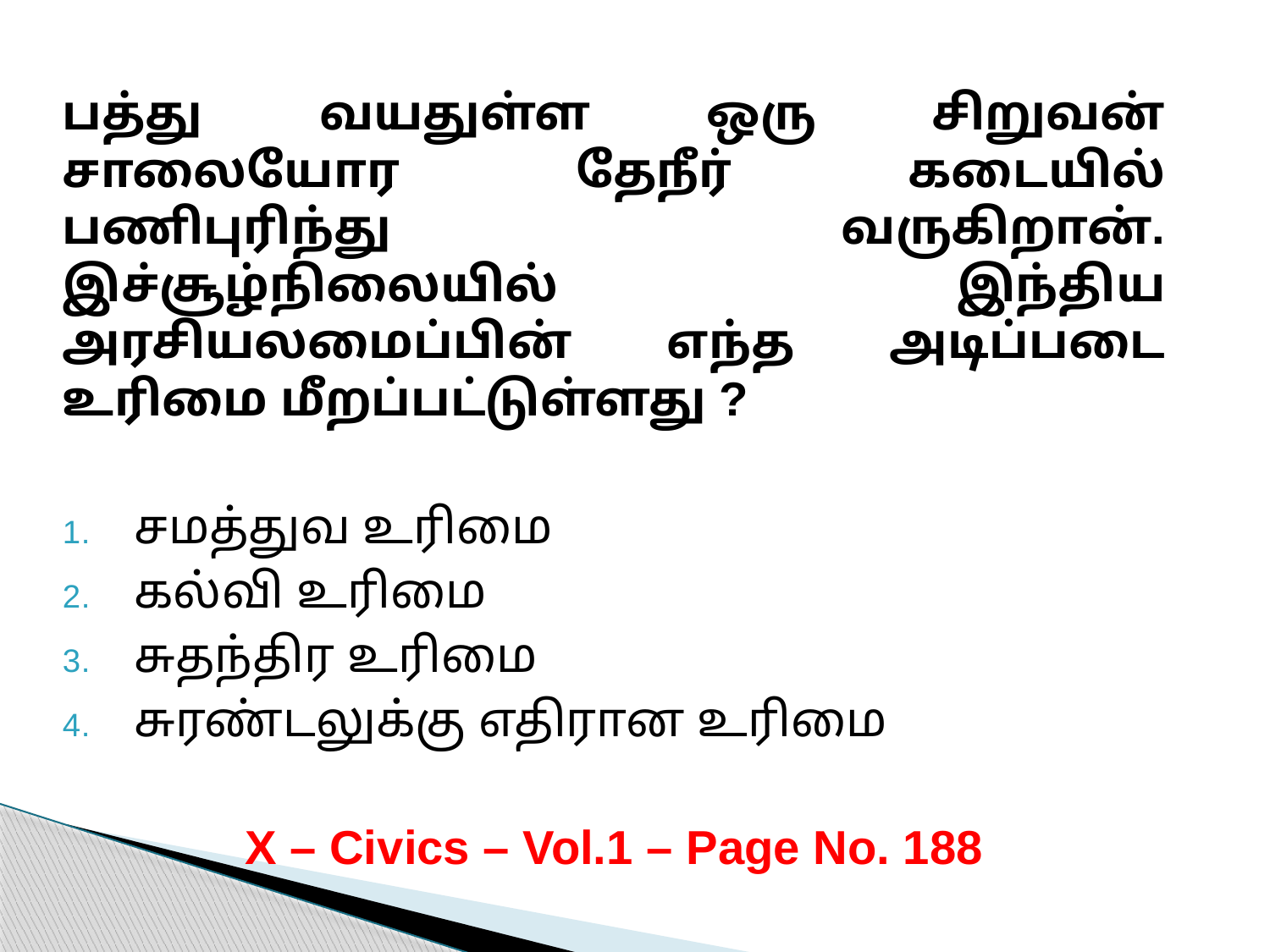

பத்து வயதுள்ள ஒரு சிறுவன் சாலையோர தேநீர் கடையில் பணிபுரிந்து வருகிறான். இச்சூழ்நிலையில் இந்திய அரசியலமைப்பின் எந்த அடிப்படை உரிமை மீறப்பட்டுள்ளது ?

சமத்துவ உரிமை
கல்வி உரிமை
சுதந்திர உரிமை
சுரண்டலுக்கு எதிரான உரிமை

X – Civics – Vol.1 – Page No. 188